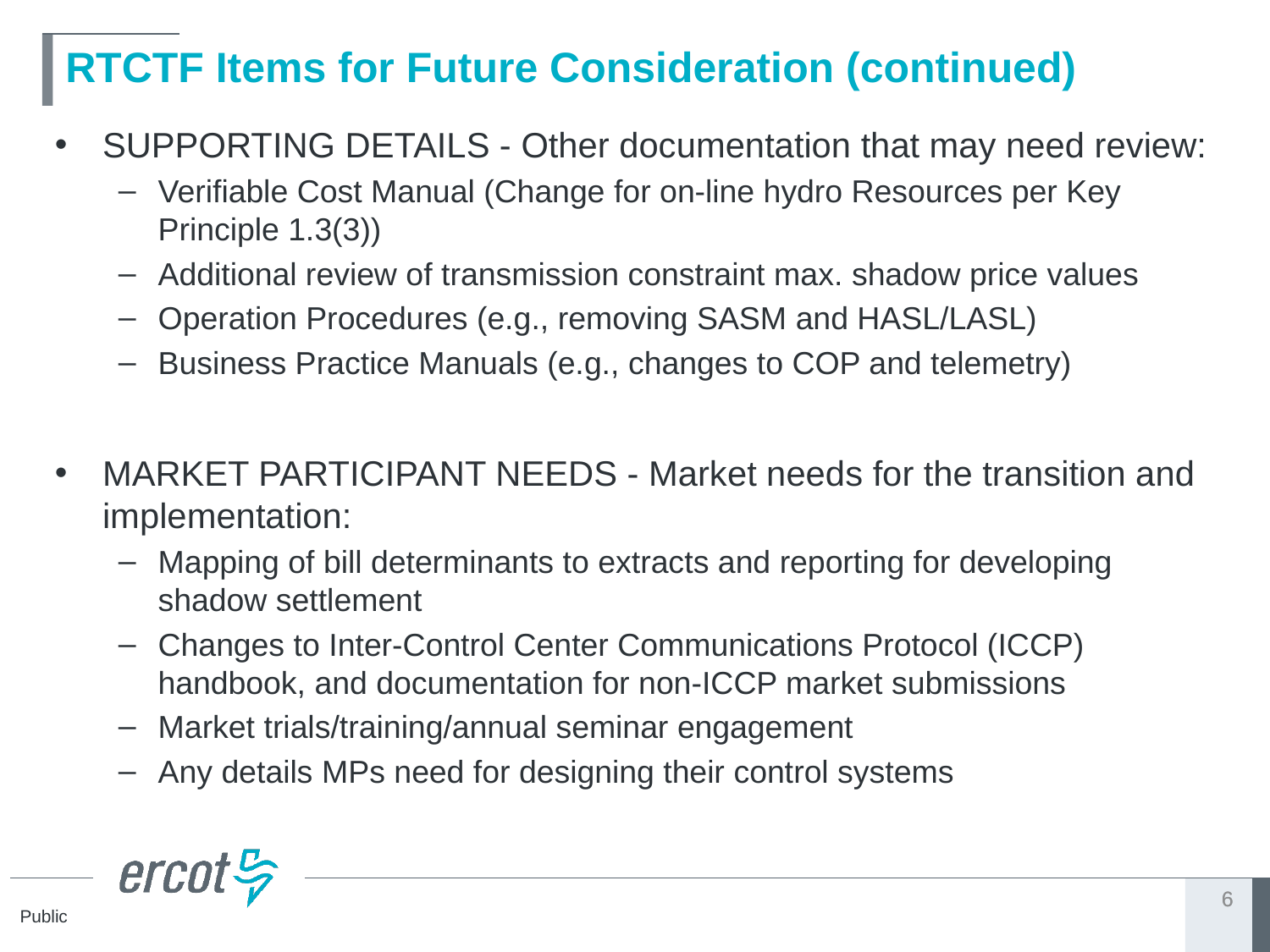

# RTCTF Items for Future Consideration (continued)
SUPPORTING DETAILS - Other documentation that may need review:
Verifiable Cost Manual (Change for on-line hydro Resources per Key Principle 1.3(3))
Additional review of transmission constraint max. shadow price values
Operation Procedures (e.g., removing SASM and HASL/LASL)
Business Practice Manuals (e.g., changes to COP and telemetry)

MARKET PARTICIPANT NEEDS - Market needs for the transition and implementation:
Mapping of bill determinants to extracts and reporting for developing shadow settlement
Changes to Inter-Control Center Communications Protocol (ICCP) handbook, and documentation for non-ICCP market submissions
Market trials/training/annual seminar engagement
Any details MPs need for designing their control systems
6